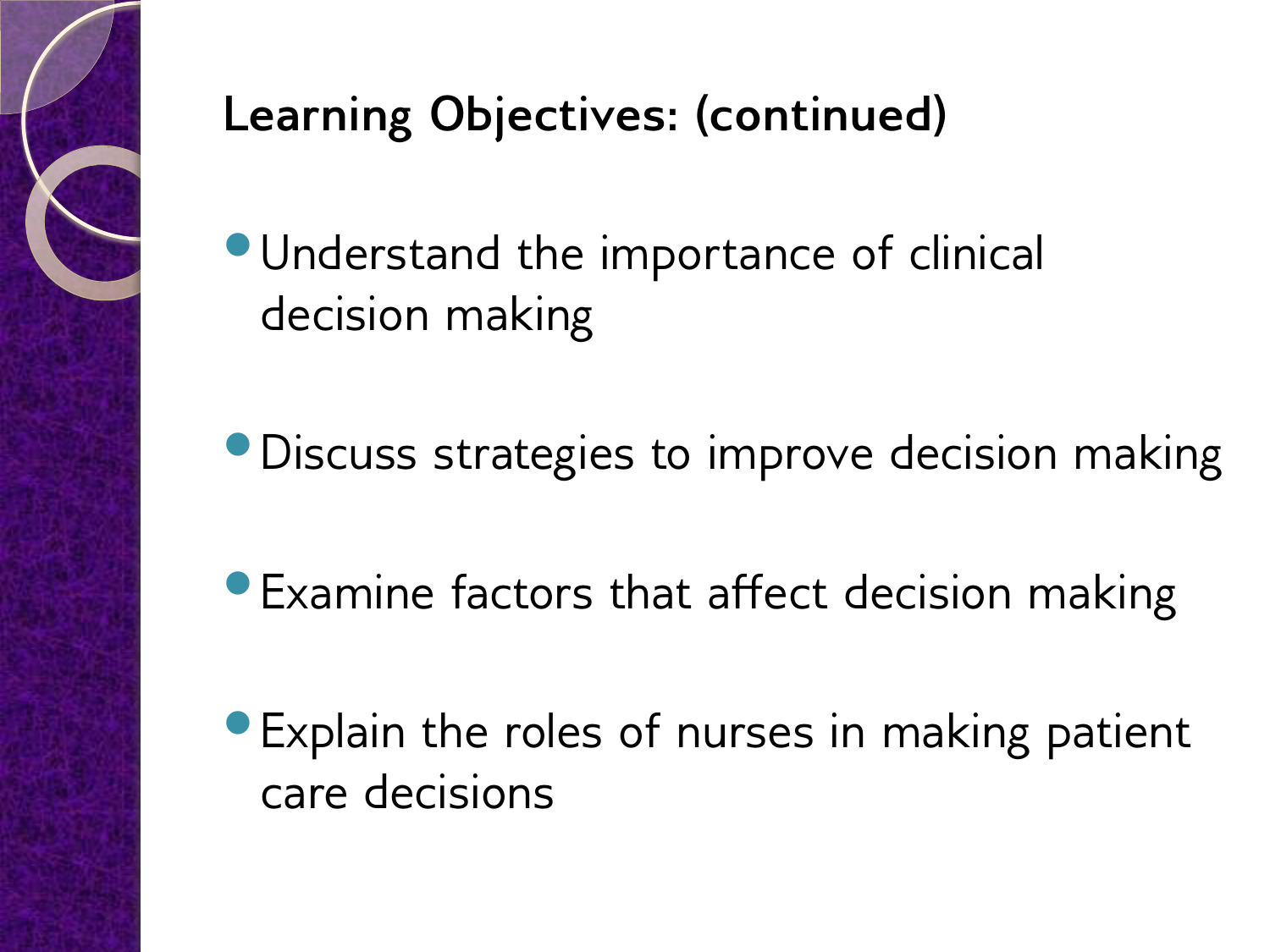

Learning Objectives: (continued)

Understand the importance of clinical decision making

Discuss strategies to improve decision making

Examine factors that affect decision making

Explain the roles of nurses in making patient care decisions